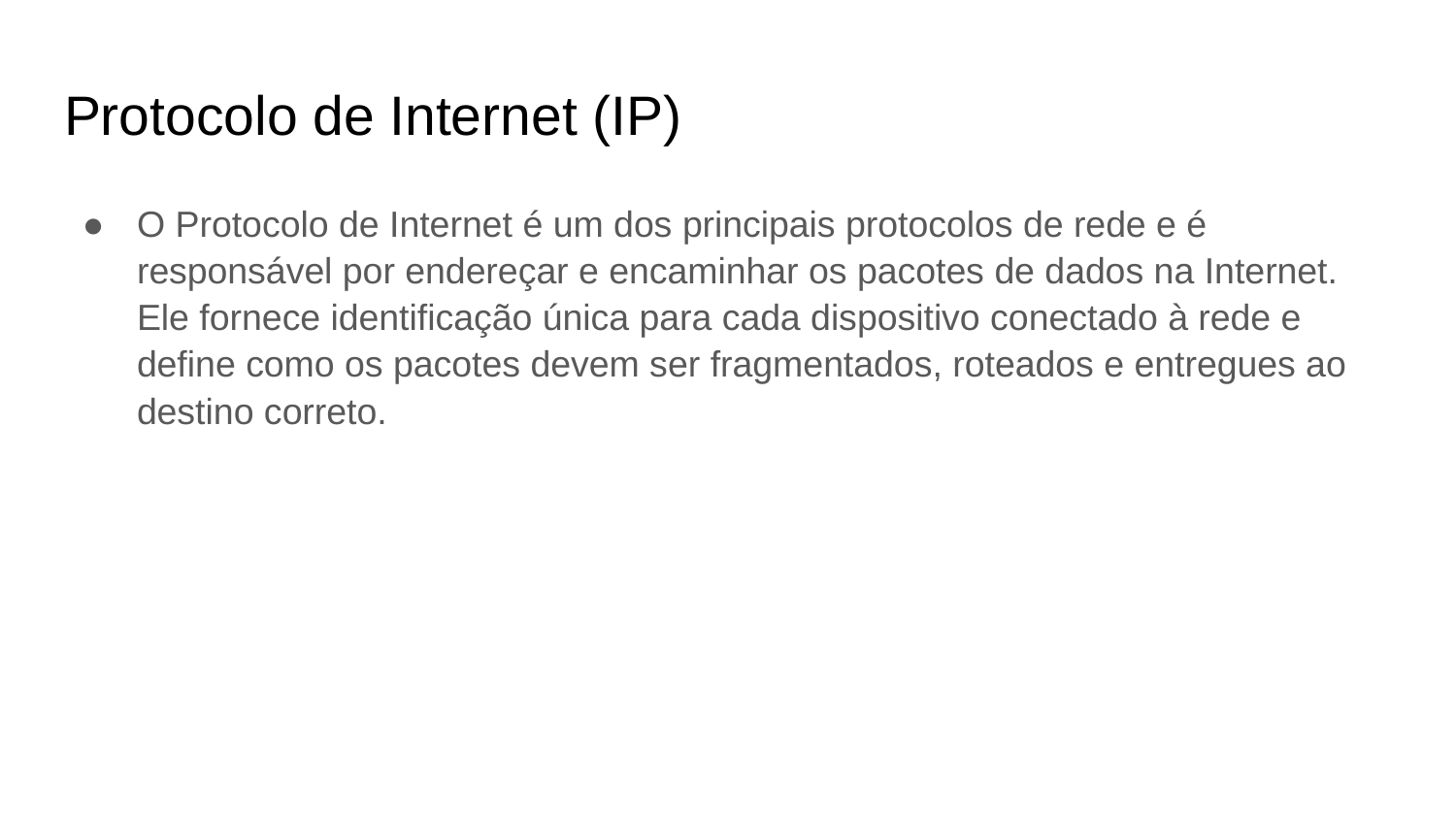

# Protocolo de Internet (IP)
O Protocolo de Internet é um dos principais protocolos de rede e é responsável por endereçar e encaminhar os pacotes de dados na Internet. Ele fornece identificação única para cada dispositivo conectado à rede e define como os pacotes devem ser fragmentados, roteados e entregues ao destino correto.